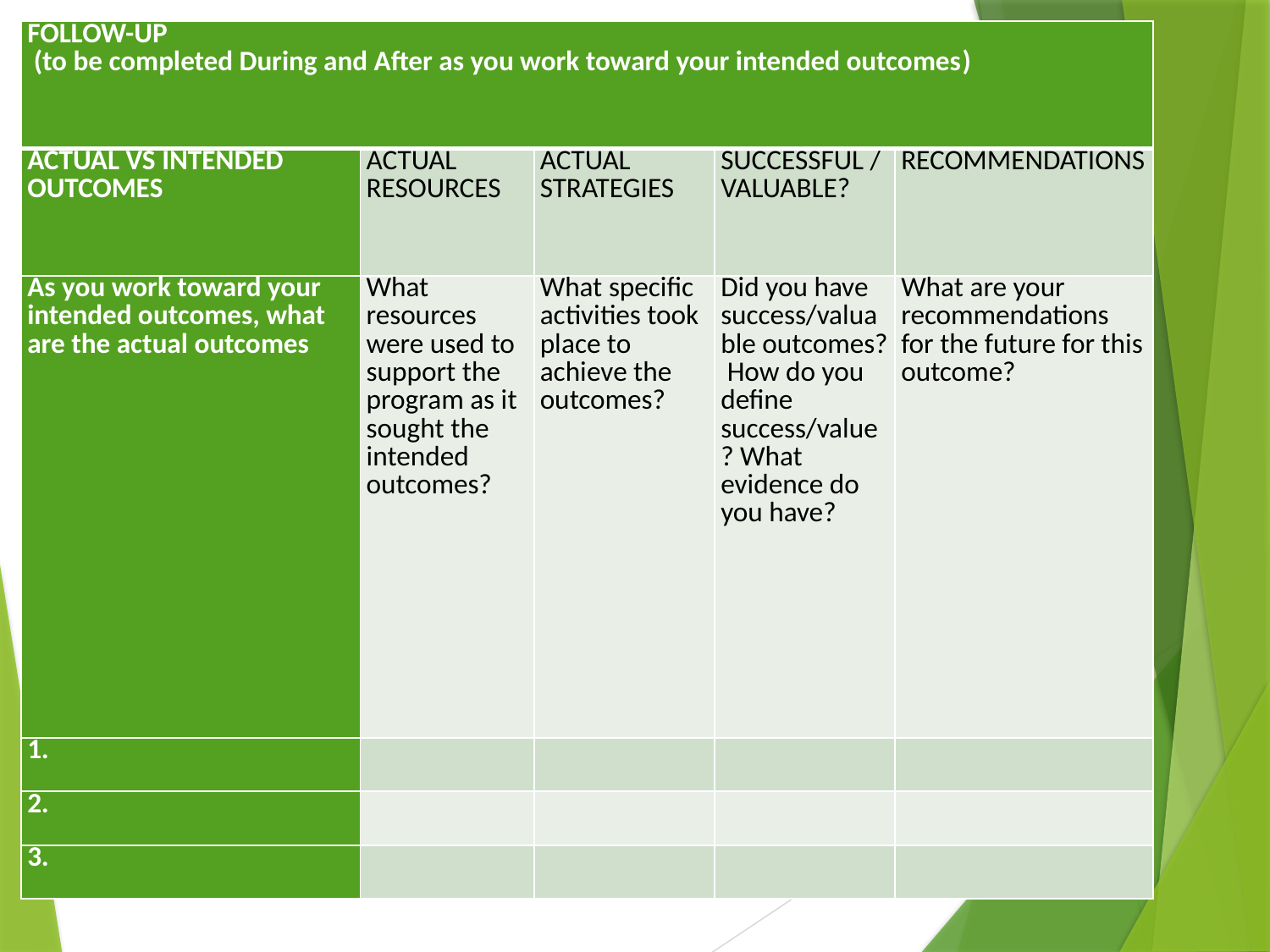

| Follow-up (to be completed During and After as you work toward your intended outcomes) |  |  |  |  |
| --- | --- | --- | --- | --- |
| Actual vs intended Outcomes | Actual Resources | Actual Strategies | Successful /Valuable? | Recommendations |
| As you work toward your intended outcomes, what are the actual outcomes | What resources were used to support the program as it sought the intended outcomes? | What specific activities took place to achieve the outcomes? | Did you have success/valuable outcomes? How do you define success/value? What evidence do you have? | What are your recommendations for the future for this outcome? |
| 1. |  |  |  |  |
| 2. |  |  |  |  |
| 3. |  |  |  |  |